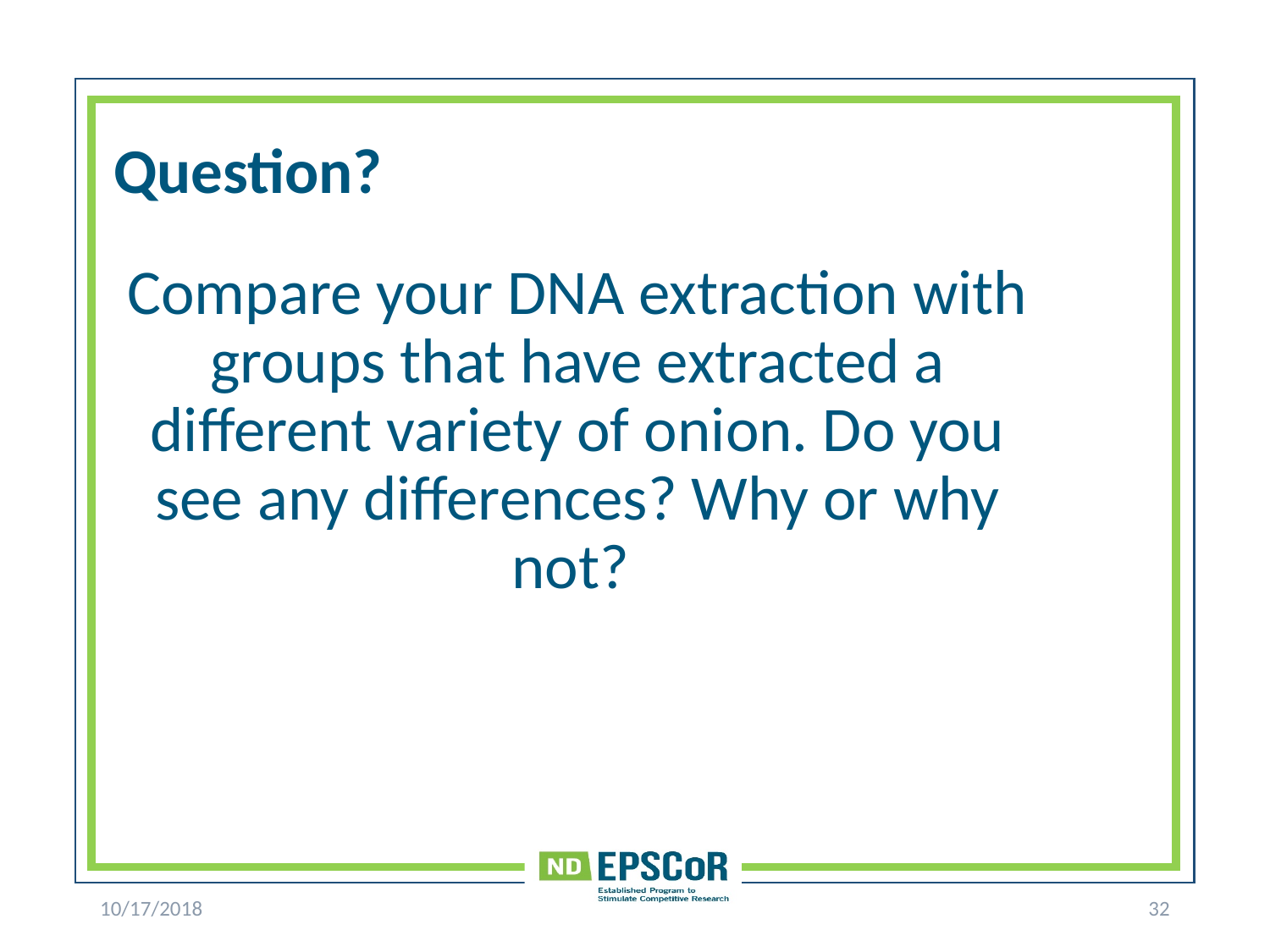

# Question?
Compare your DNA extraction with groups that have extracted a different variety of onion. Do you see any differences? Why or why not?
10/17/2018
32